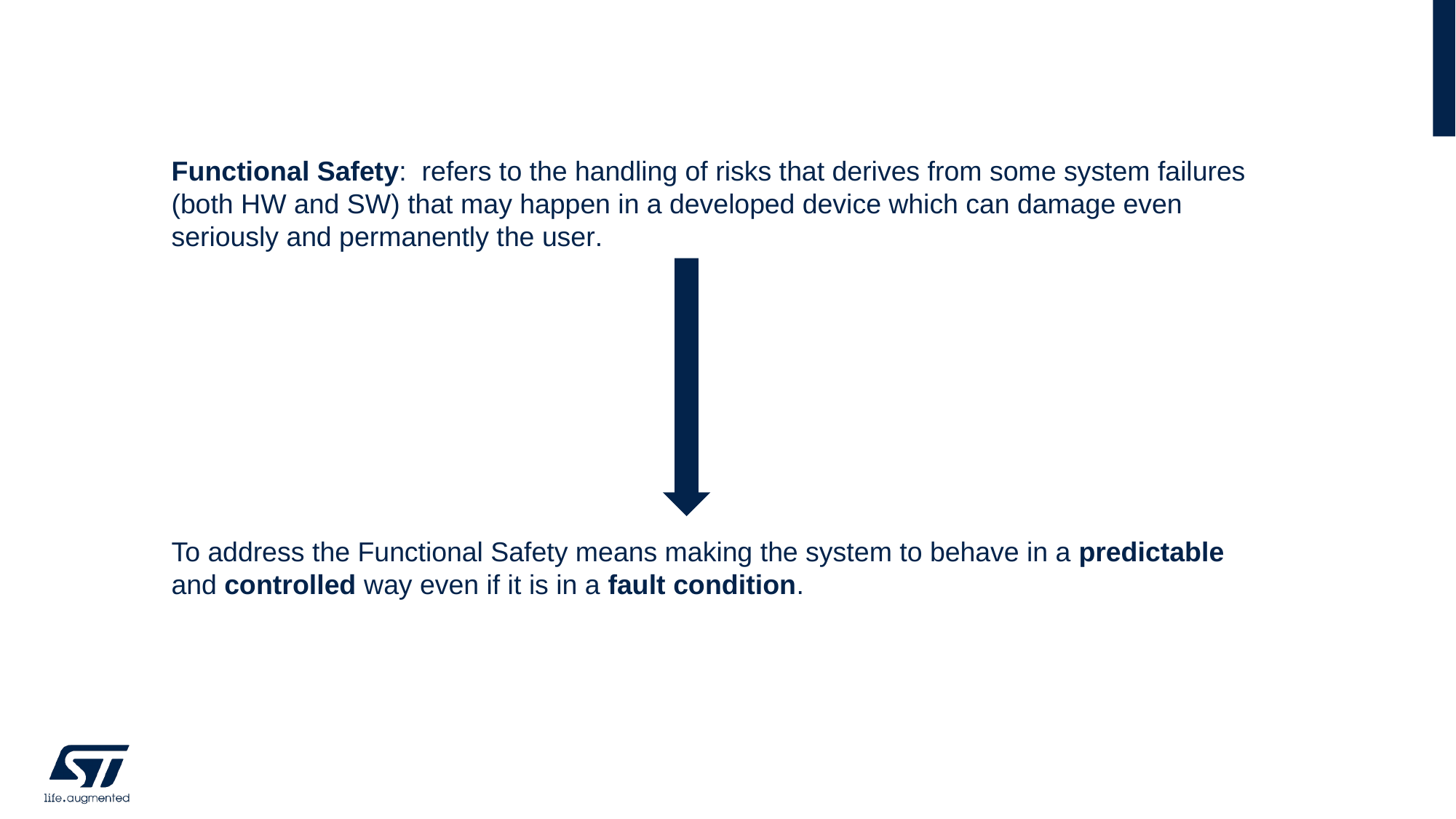

Functional Safety:  refers to the handling of risks that derives from some system failures
(both HW and SW) that may happen in a developed device which can damage even seriously and permanently the user.

To address the Functional Safety means making the system to behave in a predictable and controlled way even if it is in a fault condition.